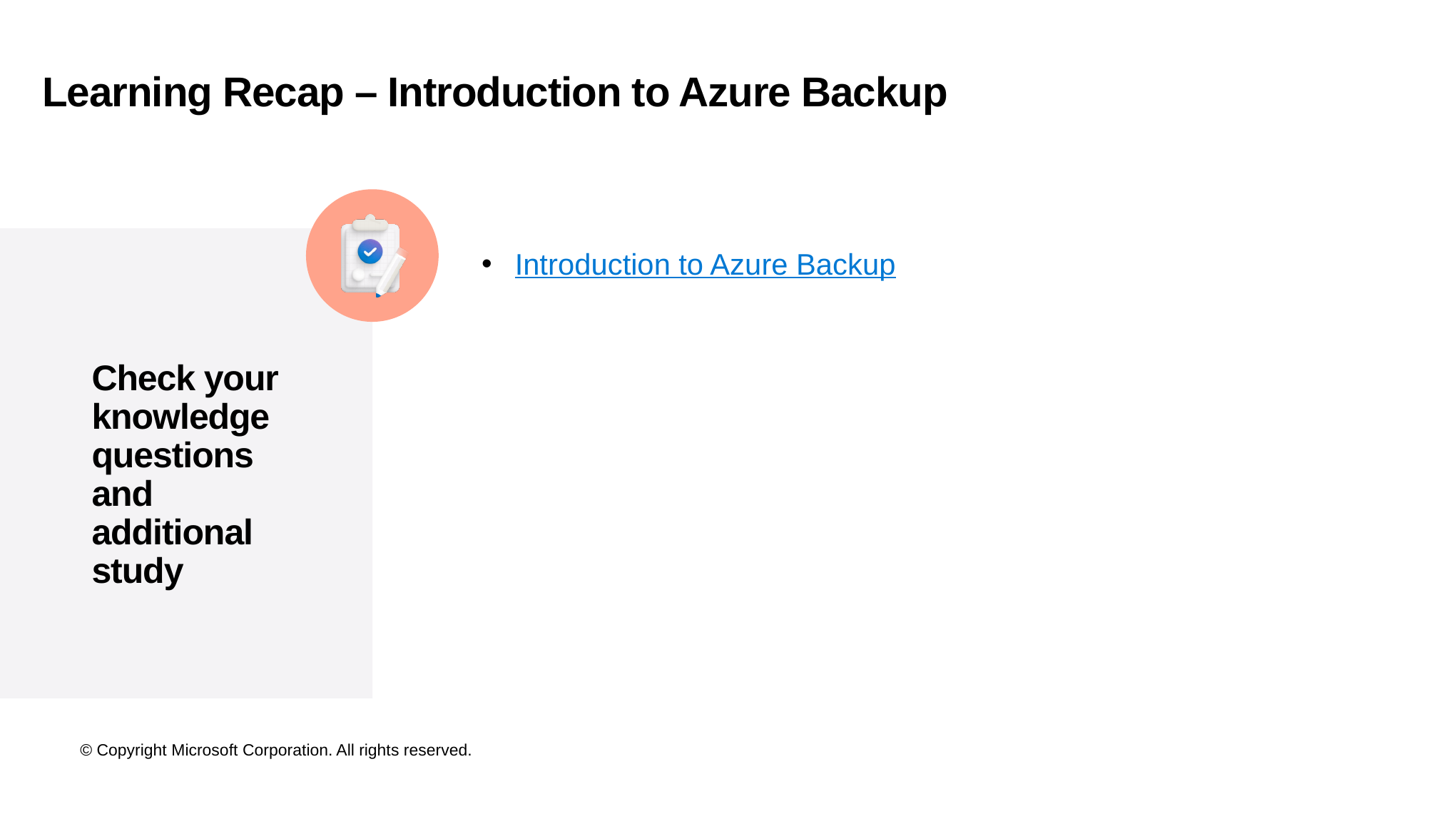

# Learning Recap – Introduction to Azure Backup
Introduction to Azure Backup